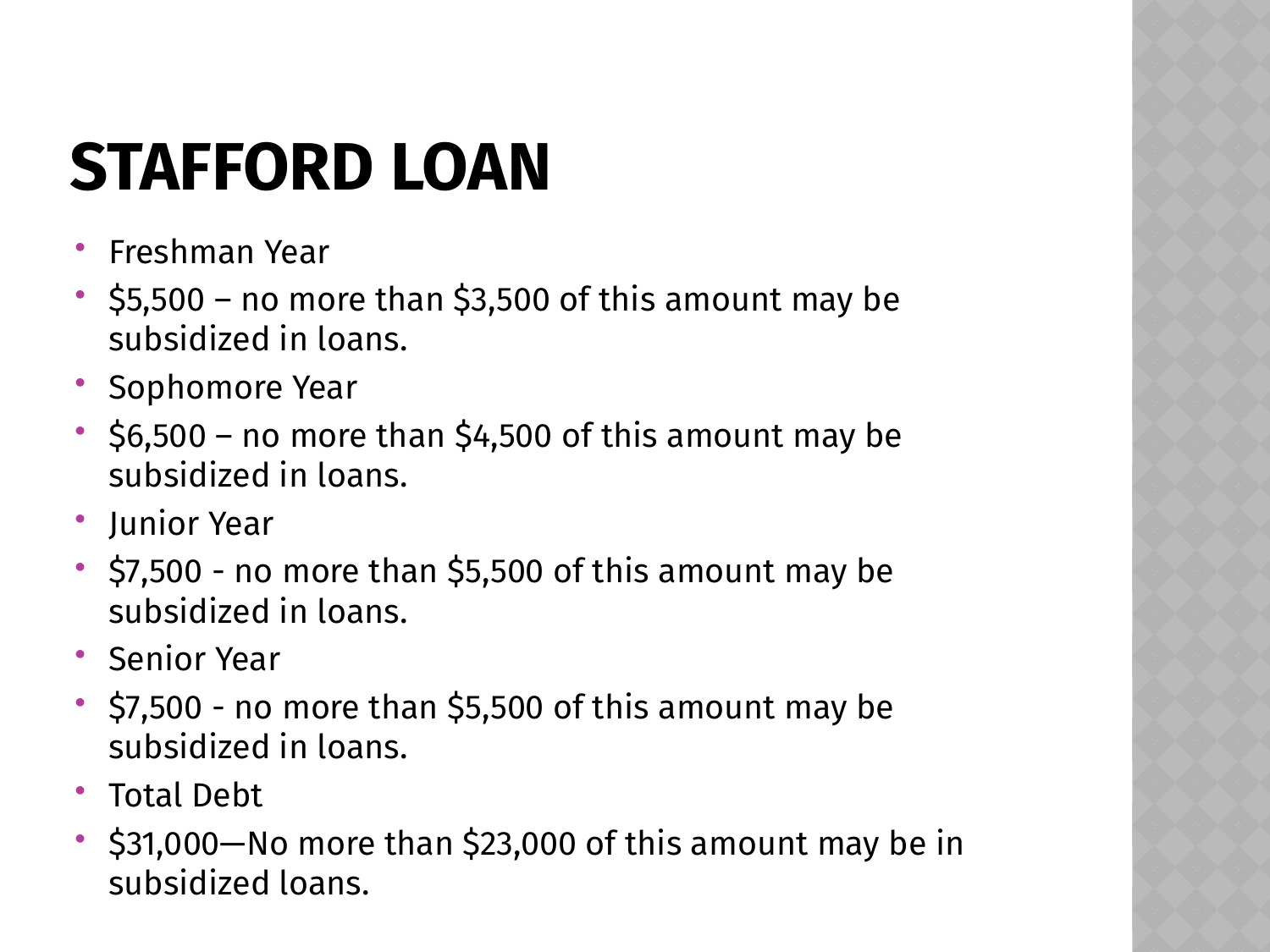

# Stafford Loan
Freshman Year
$5,500 – no more than $3,500 of this amount may be subsidized in loans.
Sophomore Year
$6,500 – no more than $4,500 of this amount may be subsidized in loans.
Junior Year
$7,500 - no more than $5,500 of this amount may be subsidized in loans.
Senior Year
$7,500 - no more than $5,500 of this amount may be subsidized in loans.
Total Debt
$31,000—No more than $23,000 of this amount may be in subsidized loans.